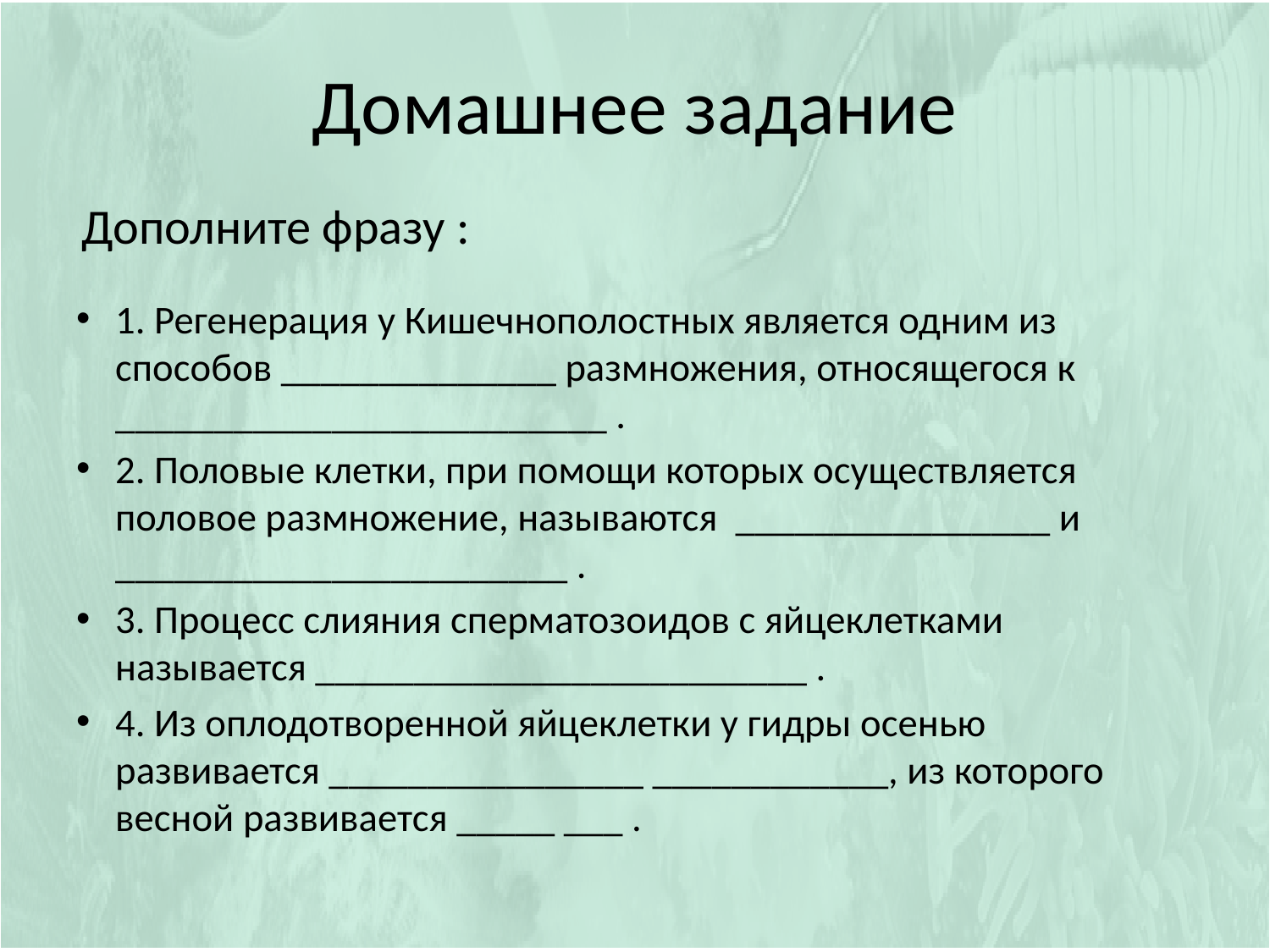

# Домашнее задание
Дополните фразу :
1. Регенерация у Кишечнополостных является одним из способов ______________ размножения, относящегося к _________________________ .
2. Половые клетки, при помощи которых осуществляется половое размножение, называются  ________________ и _______________________ .
3. Процесс слияния сперматозоидов с яйцеклетками называется _________________________ .
4. Из оплодотворенной яйцеклетки у гидры осенью развивается ________________ ____________, из которого весной развивается _____ ___ .